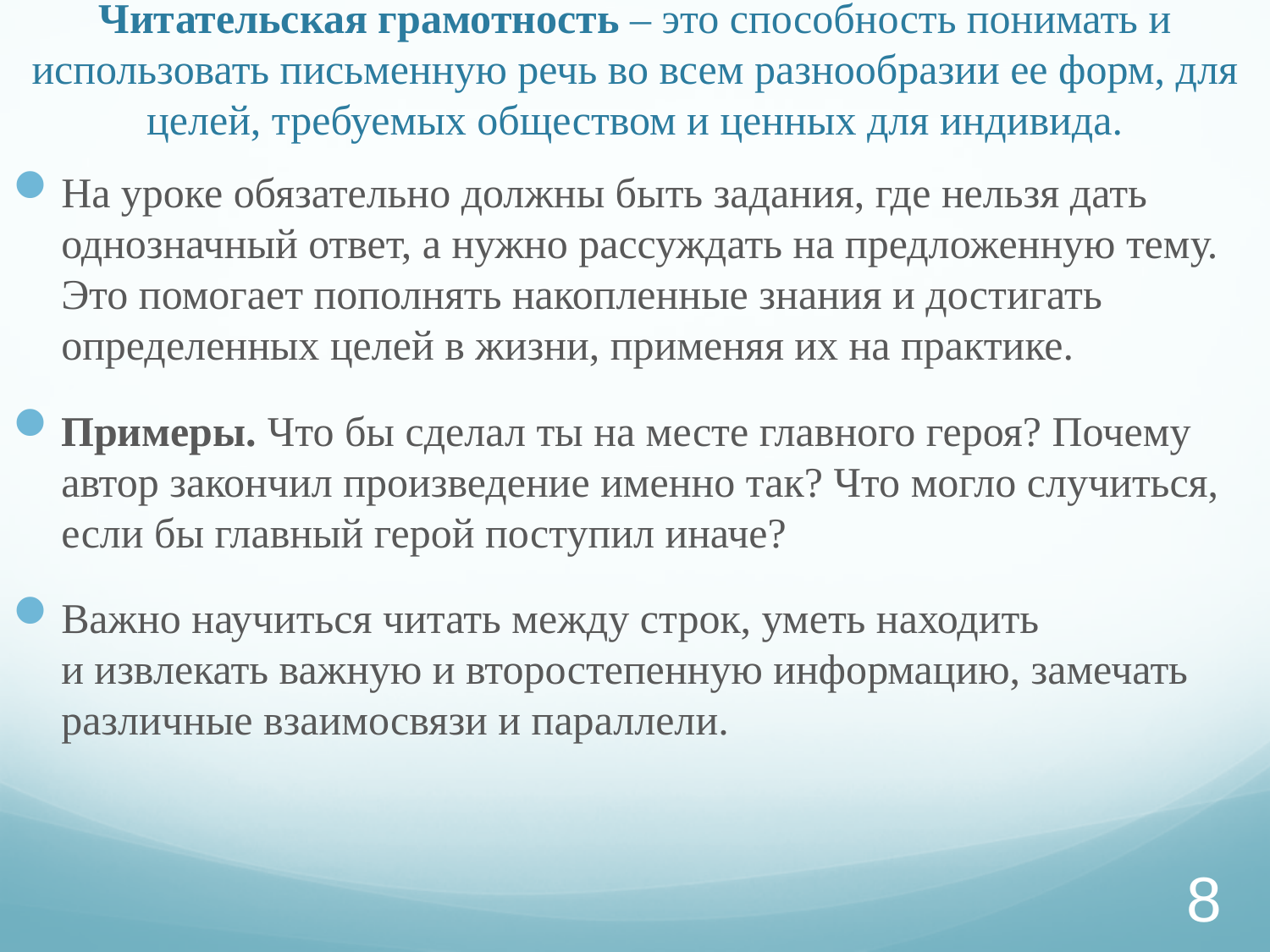

# Читательская грамотность – это способность понимать и использовать письменную речь во всем разнообразии ее форм, для целей, требуемых обществом и ценных для индивида.
На уроке обязательно должны быть задания, где нельзя дать однозначный ответ, а нужно рассуждать на предложенную тему. Это помогает пополнять накопленные знания и достигать определенных целей в жизни, применяя их на практике.
Примеры. Что бы сделал ты на месте главного героя? Почему автор закончил произведение именно так? Что могло случиться, если бы главный герой поступил иначе?
Важно научиться читать между строк, уметь находить и извлекать важную и второстепенную информацию, замечать различные взаимосвязи и параллели.

8